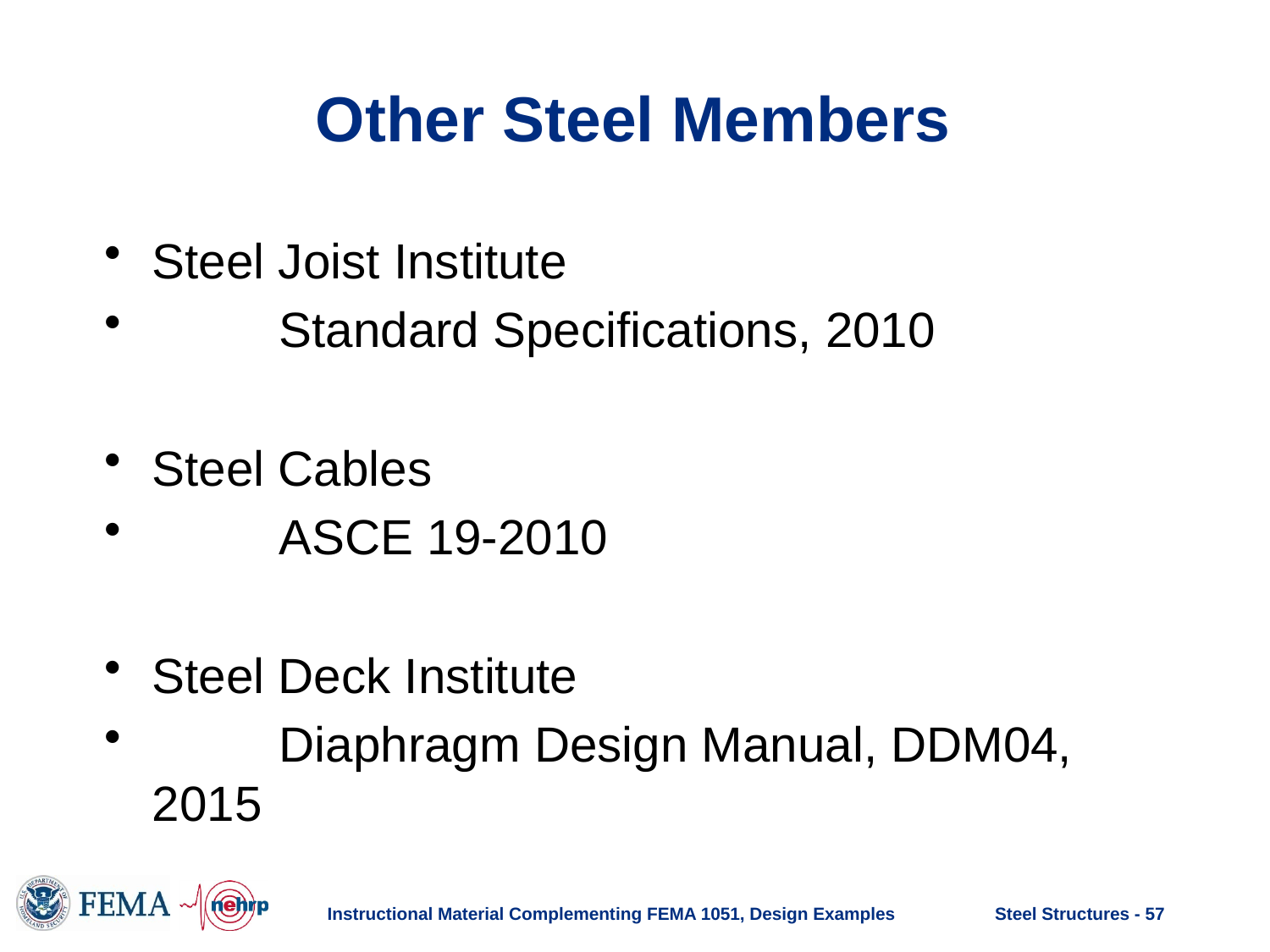

# Other Steel Members
Steel Joist Institute
	Standard Specifications, 2010

Steel Cables
	ASCE 19-2010

Steel Deck Institute
	Diaphragm Design Manual, DDM04, 2015

Instructional Material Complementing FEMA 1051, Design Examples
Steel Structures - 57